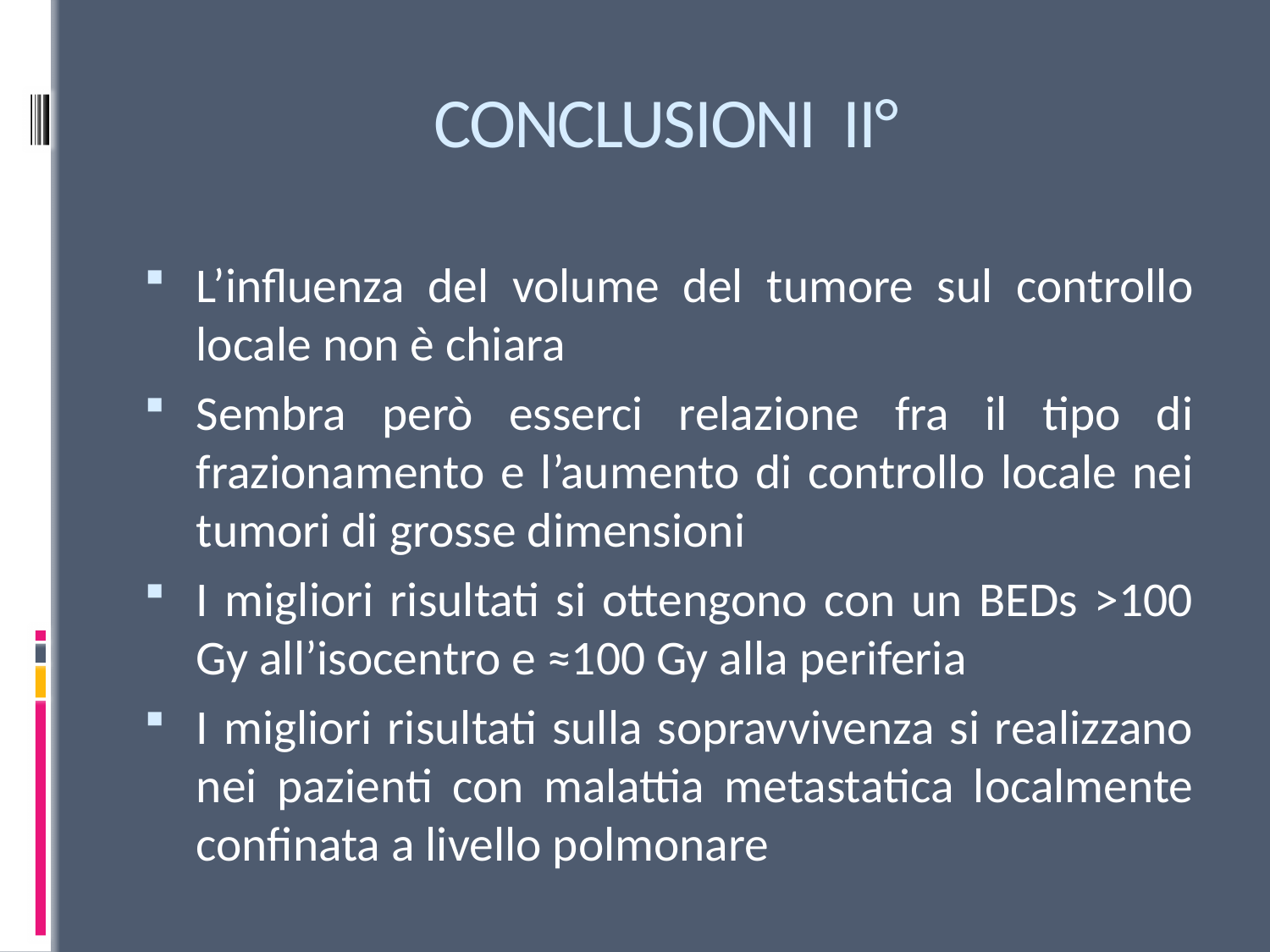

# CONCLUSIONI  II°
L’influenza del volume del tumore sul controllo locale non è chiara
Sembra però esserci relazione fra il tipo di frazionamento e l’aumento di controllo locale nei tumori di grosse dimensioni
I migliori risultati si ottengono con un BEDs >100 Gy all’isocentro e ≈100 Gy alla periferia
I migliori risultati sulla sopravvivenza si realizzano nei pazienti con malattia metastatica localmente confinata a livello polmonare